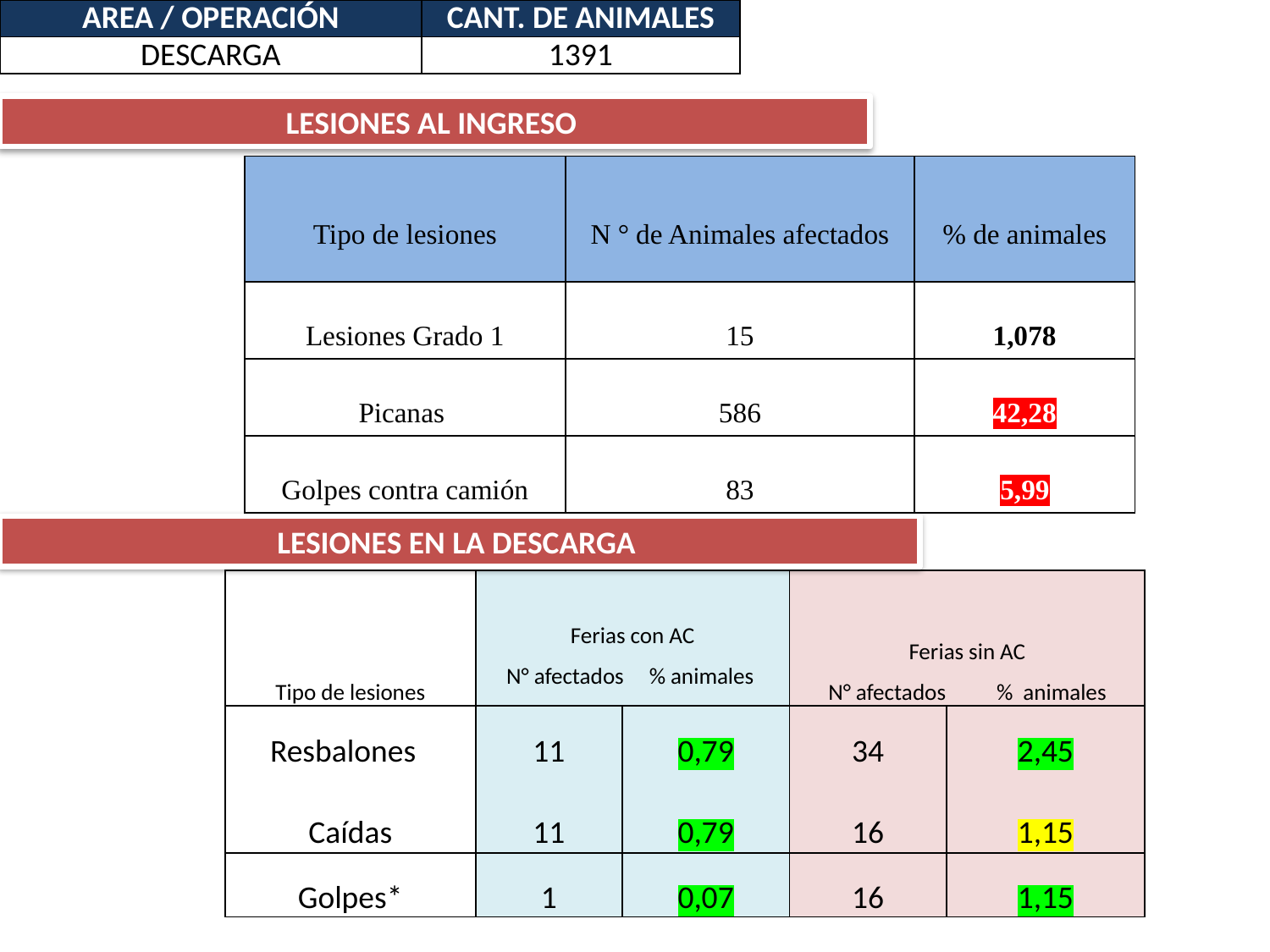

| AREA / OPERACIÓN | CANT. DE ANIMALES |
| --- | --- |
| DESCARGA | 1391 |
LESIONES AL INGRESO
| Tipo de lesiones | N ° de Animales afectados | % de animales |
| --- | --- | --- |
| Lesiones Grado 1 | 15 | 1,078 |
| Picanas | 586 | 42,28 |
| Golpes contra camión | 83 | 5,99 |
LESIONES EN LA DESCARGA
| Tipo de lesiones | Ferias con AC N° afectados % animales |  | Ferias sin AC N° afectados % animales |  |
| --- | --- | --- | --- | --- |
| Resbalones Caídas | 11 11 | 0,79 0,79 | 34 16 | 2,45 1,15 |
| Golpes\* | 1 | 0,07 | 16 | 1,15 |